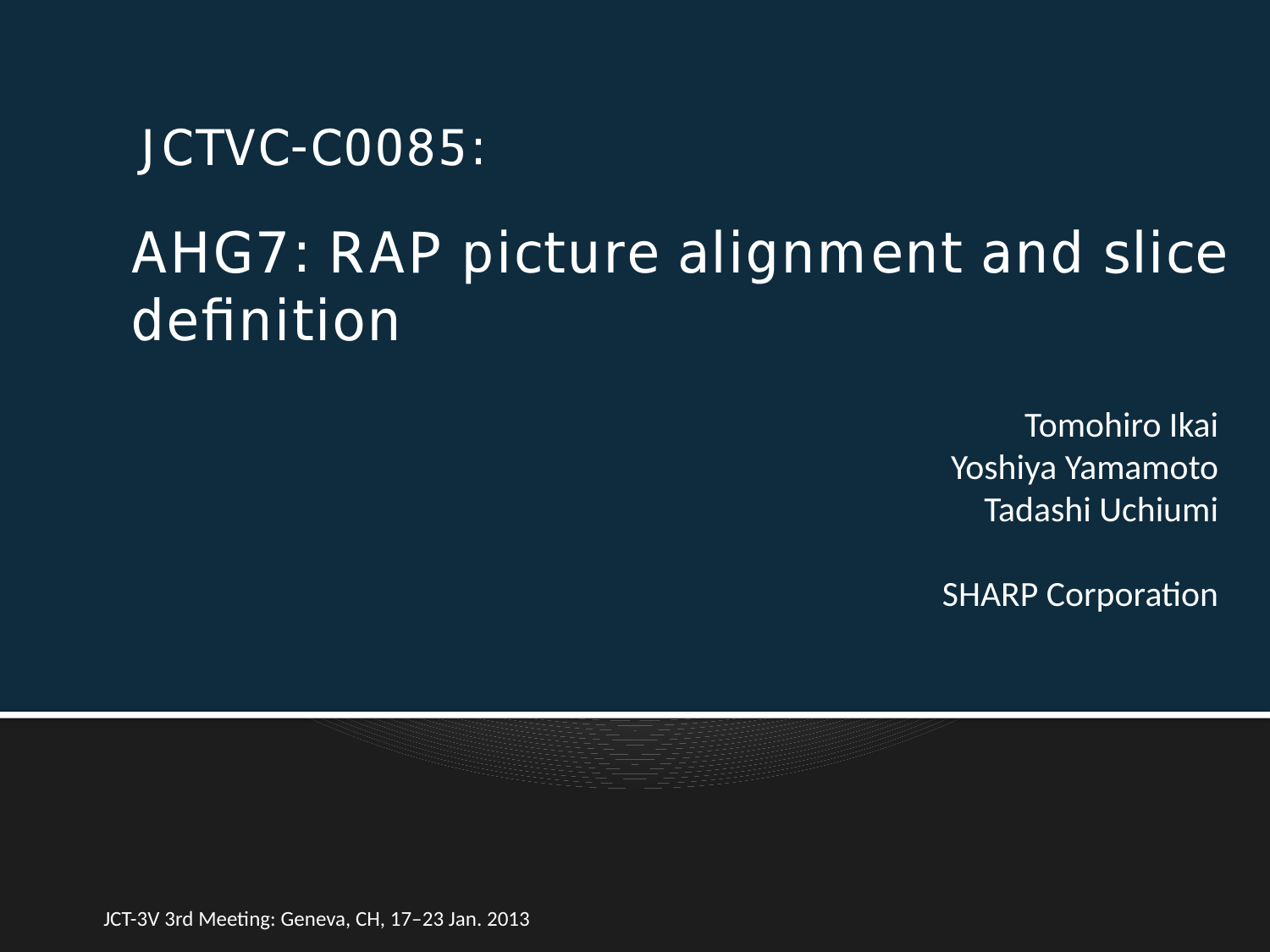

JCTVC-C0085:
# AHG7: RAP picture alignment and slice definition

Tomohiro Ikai
Yoshiya Yamamoto
Tadashi Uchiumi

SHARP Corporation

JCT-3V 3rd Meeting: Geneva, CH, 17–23 Jan. 2013